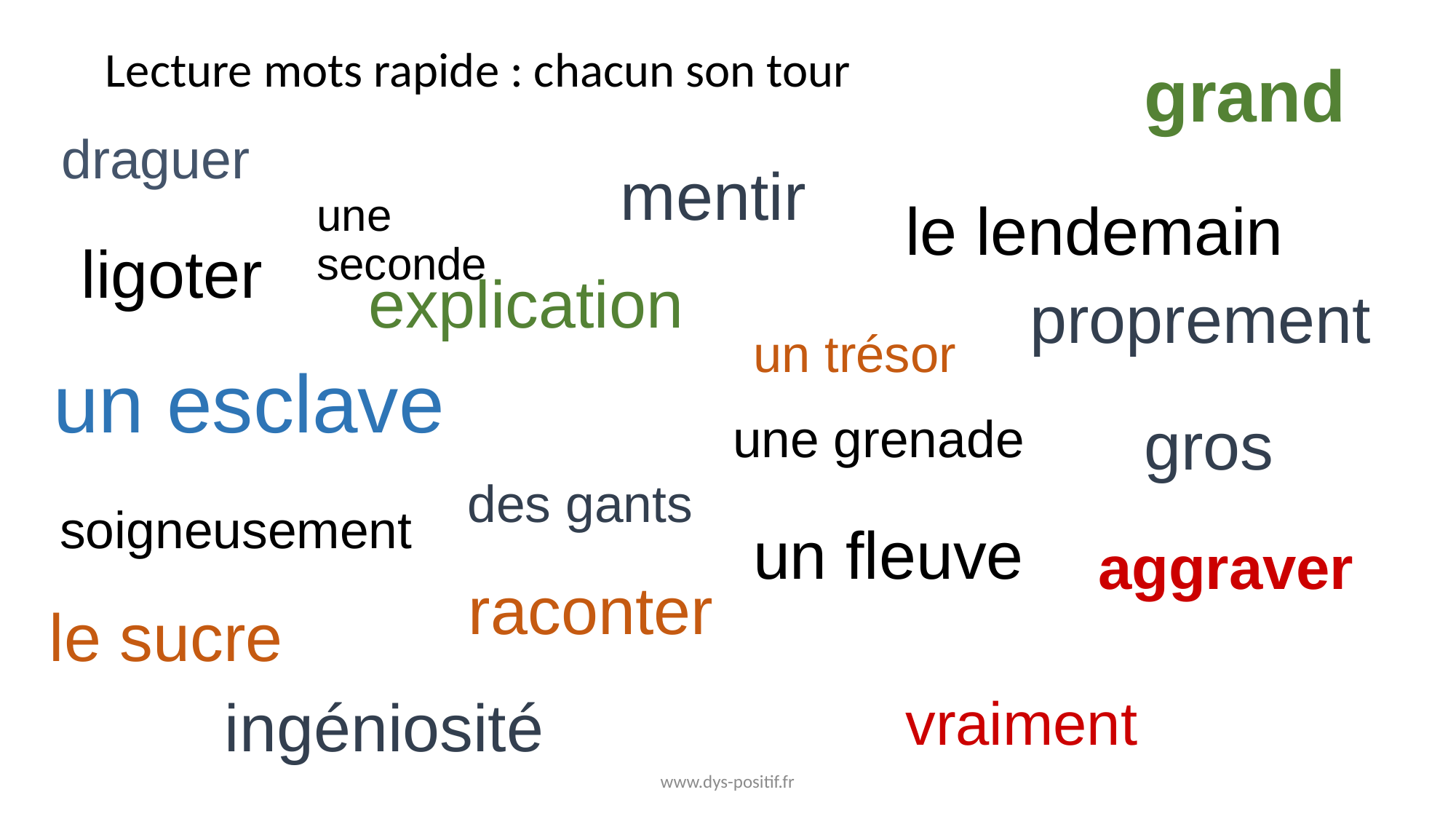

# Lecture mots rapide : chacun son tour
grand
draguer
mentir
une seconde
le lendemain
ligoter
explication
proprement
un trésor
un esclave
gros
une grenade
des gants
soigneusement
un fleuve
aggraver
raconter
le sucre
vraiment
ingéniosité
www.dys-positif.fr